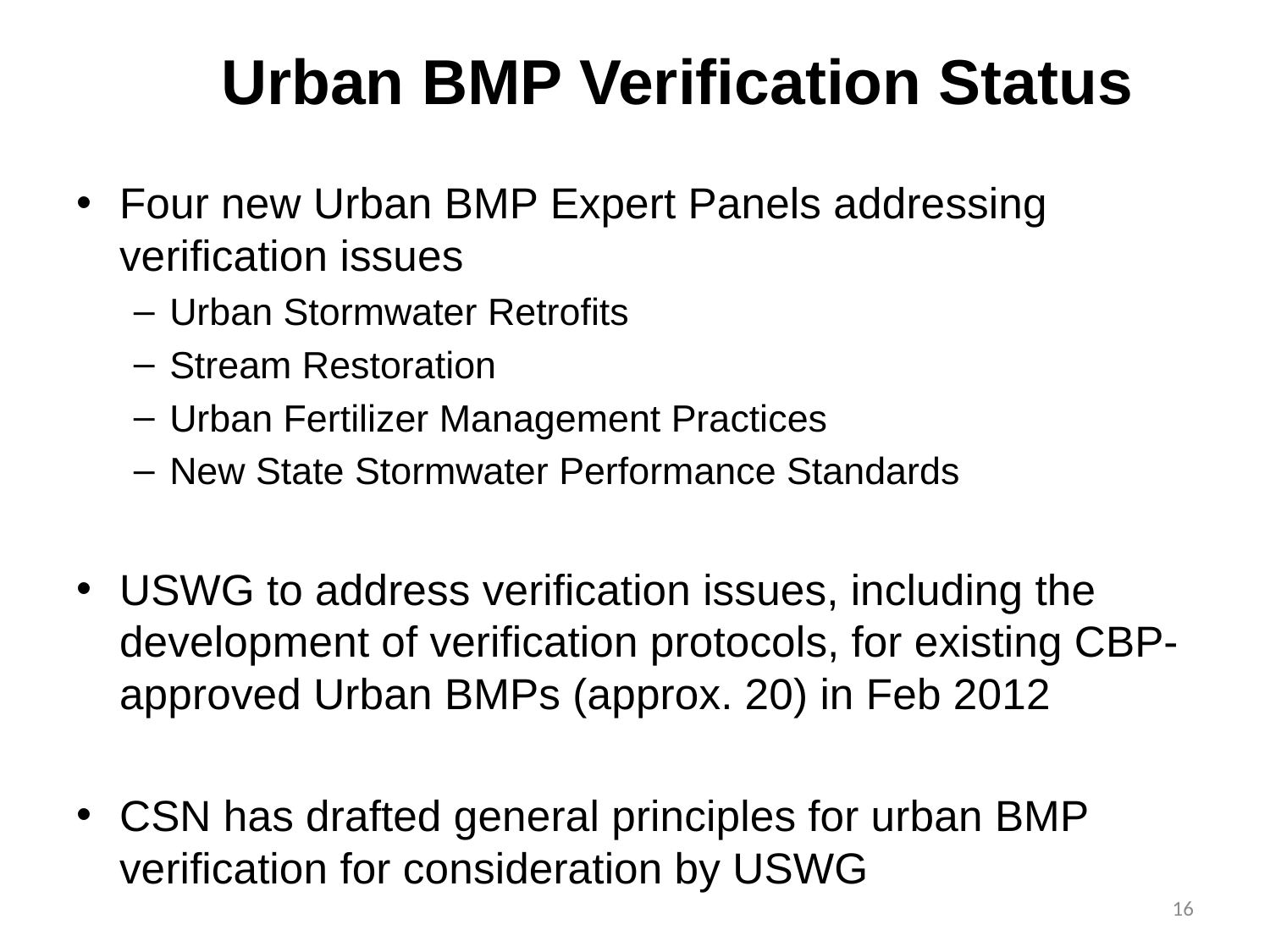

# Urban BMP Verification Status
Four new Urban BMP Expert Panels addressing verification issues
Urban Stormwater Retrofits
Stream Restoration
Urban Fertilizer Management Practices
New State Stormwater Performance Standards

USWG to address verification issues, including the development of verification protocols, for existing CBP-approved Urban BMPs (approx. 20) in Feb 2012

CSN has drafted general principles for urban BMP verification for consideration by USWG

16